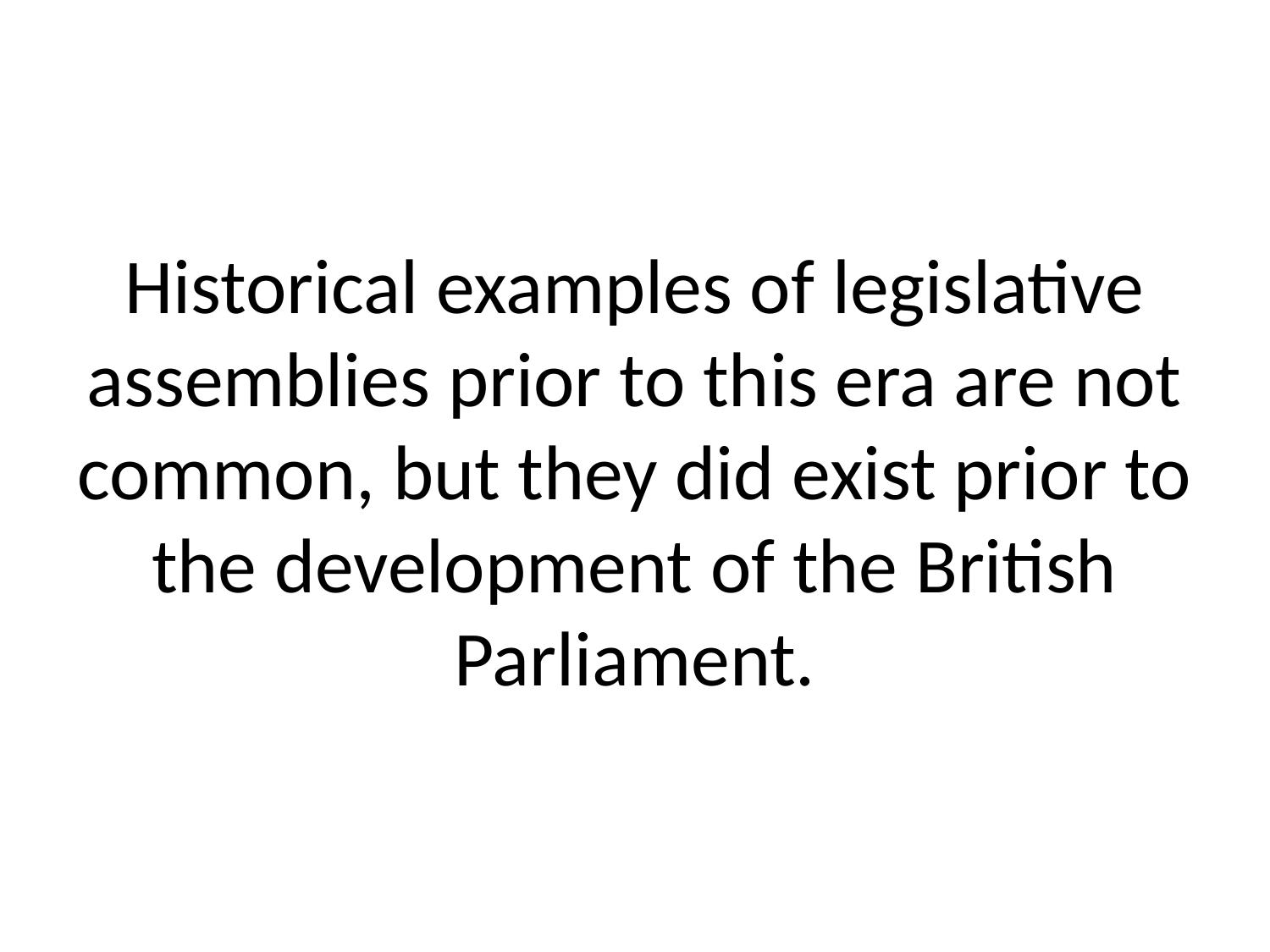

# Historical examples of legislative assemblies prior to this era are not common, but they did exist prior to the development of the British Parliament.